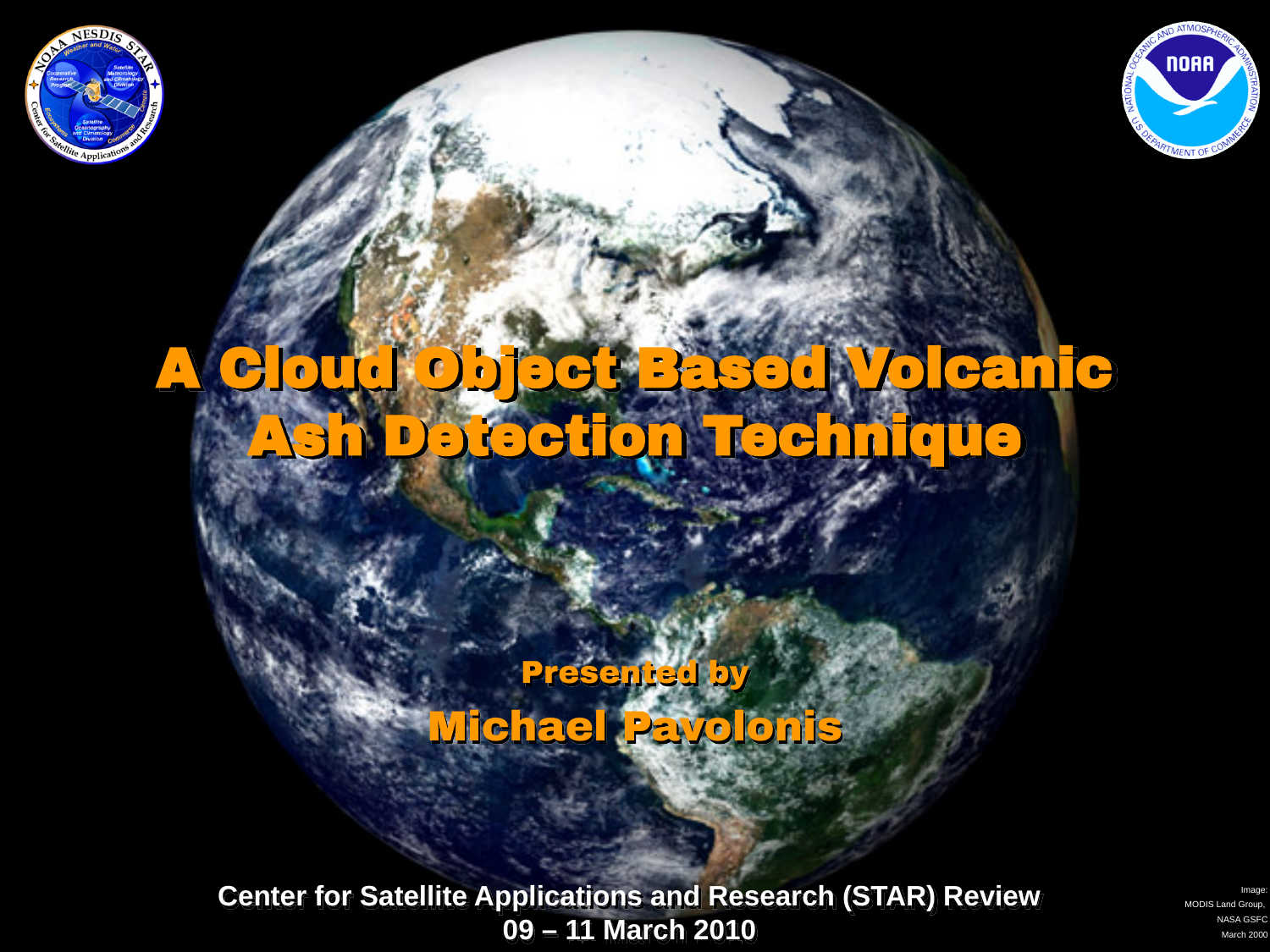

# A Cloud Object Based Volcanic Ash Detection Technique
Presented by
Michael Pavolonis